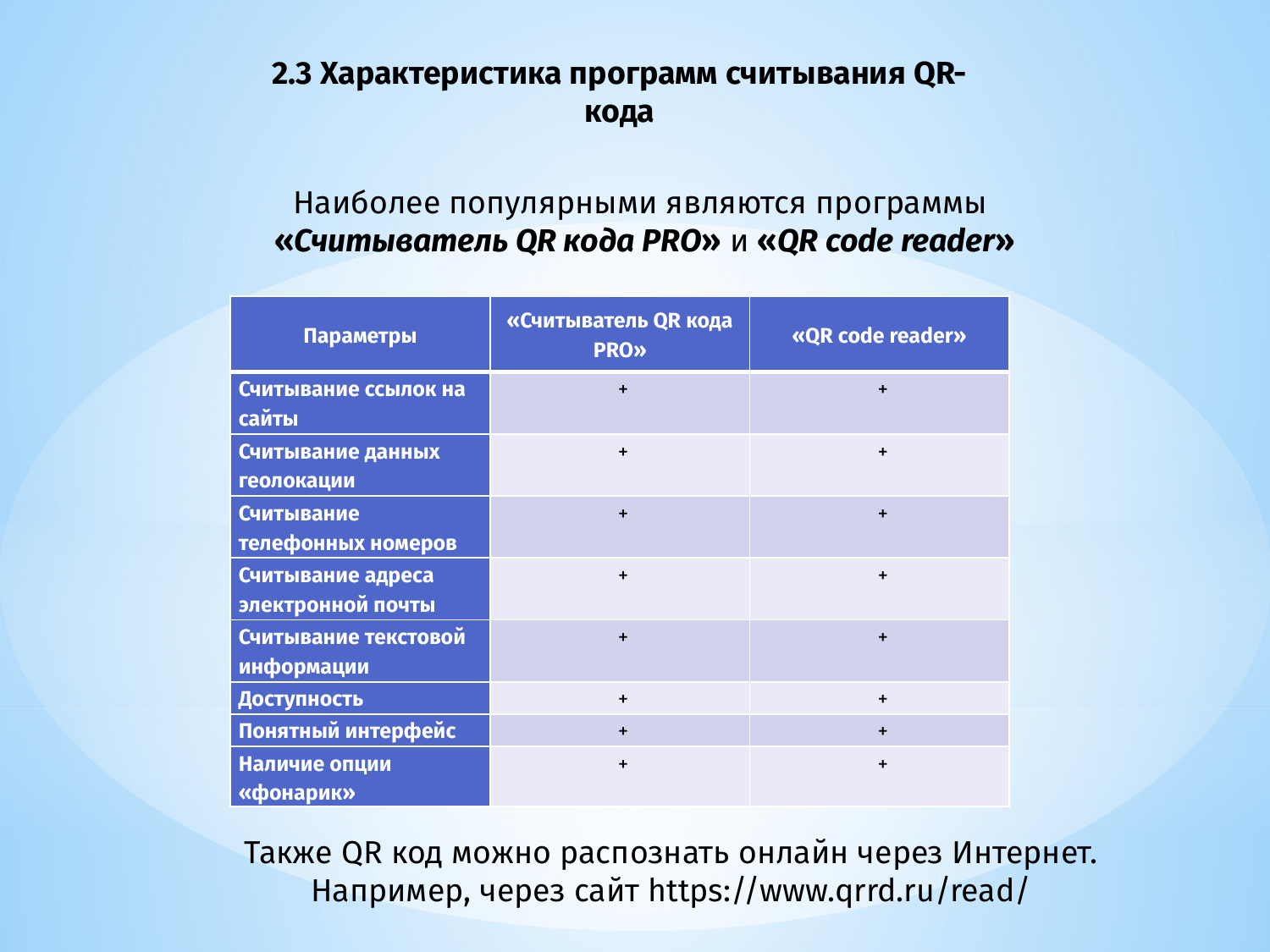

2.3 Характеристика программ считывания QR-кода
Наиболее популярными являются программы
«Считыватель QR кода PRO» и «QR code reader»
| Параметры | «Считыватель QR кода PRO» | «QR code reader» |
| --- | --- | --- |
| Считывание ссылок на сайты | + | + |
| Считывание данных геолокации | + | + |
| Считывание телефонных номеров | + | + |
| Считывание адреса электронной почты | + | + |
| Считывание текстовой информации | + | + |
| Доступность | + | + |
| Понятный интерфейс | + | + |
| Наличие опции «фонарик» | + | + |
Также QR код можно распознать онлайн через Интернет. Например, через сайт https://www.qrrd.ru/read/